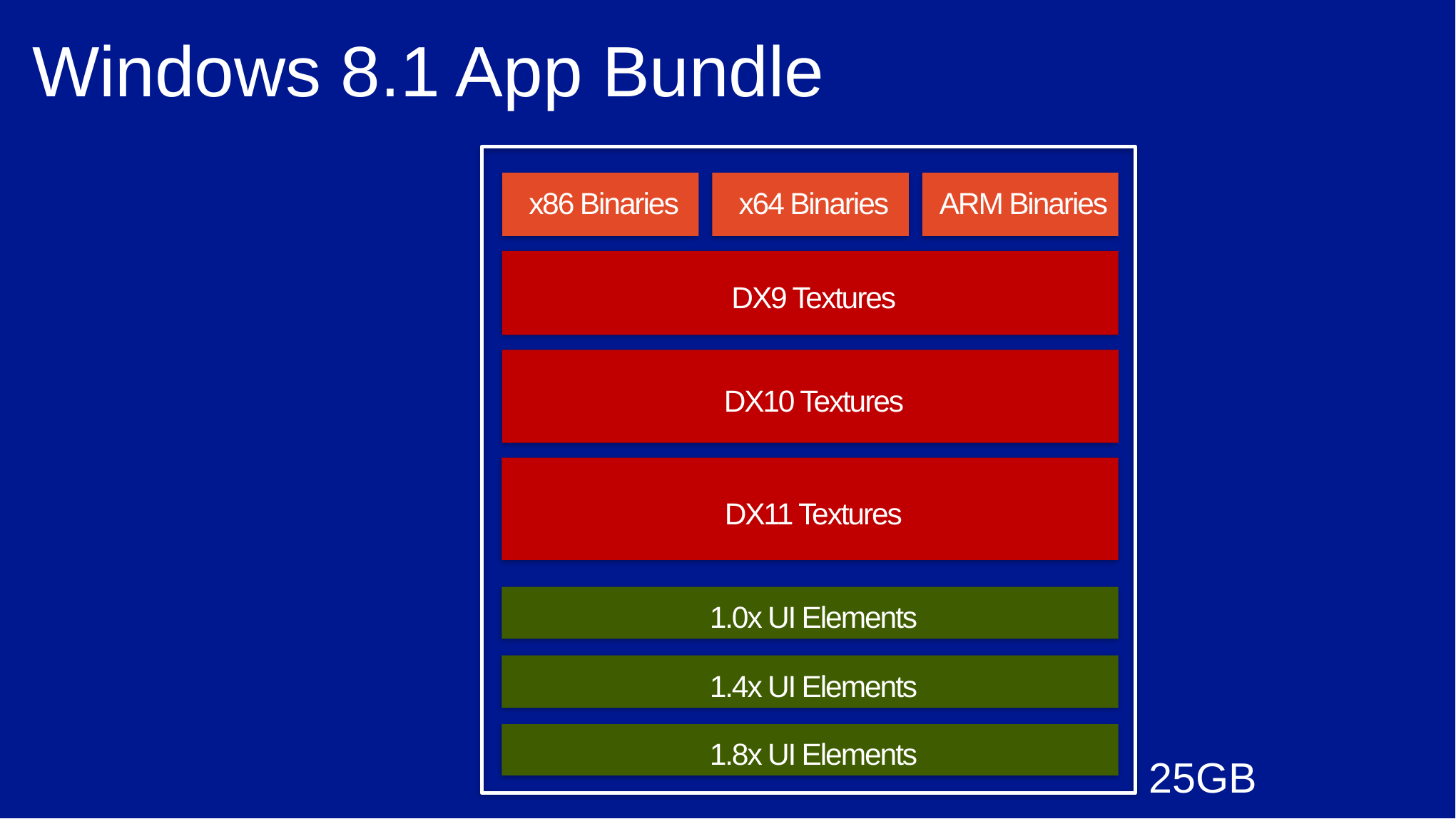

# Windows 8.1 App Bundle

x86 Binaries
x64 Binaries

ARM Binaries

DX9 Textures
DX10 Textures
DX11 Textures
1.0x UI Elements
1.4x UI Elements
1.8x UI Elements
25GB